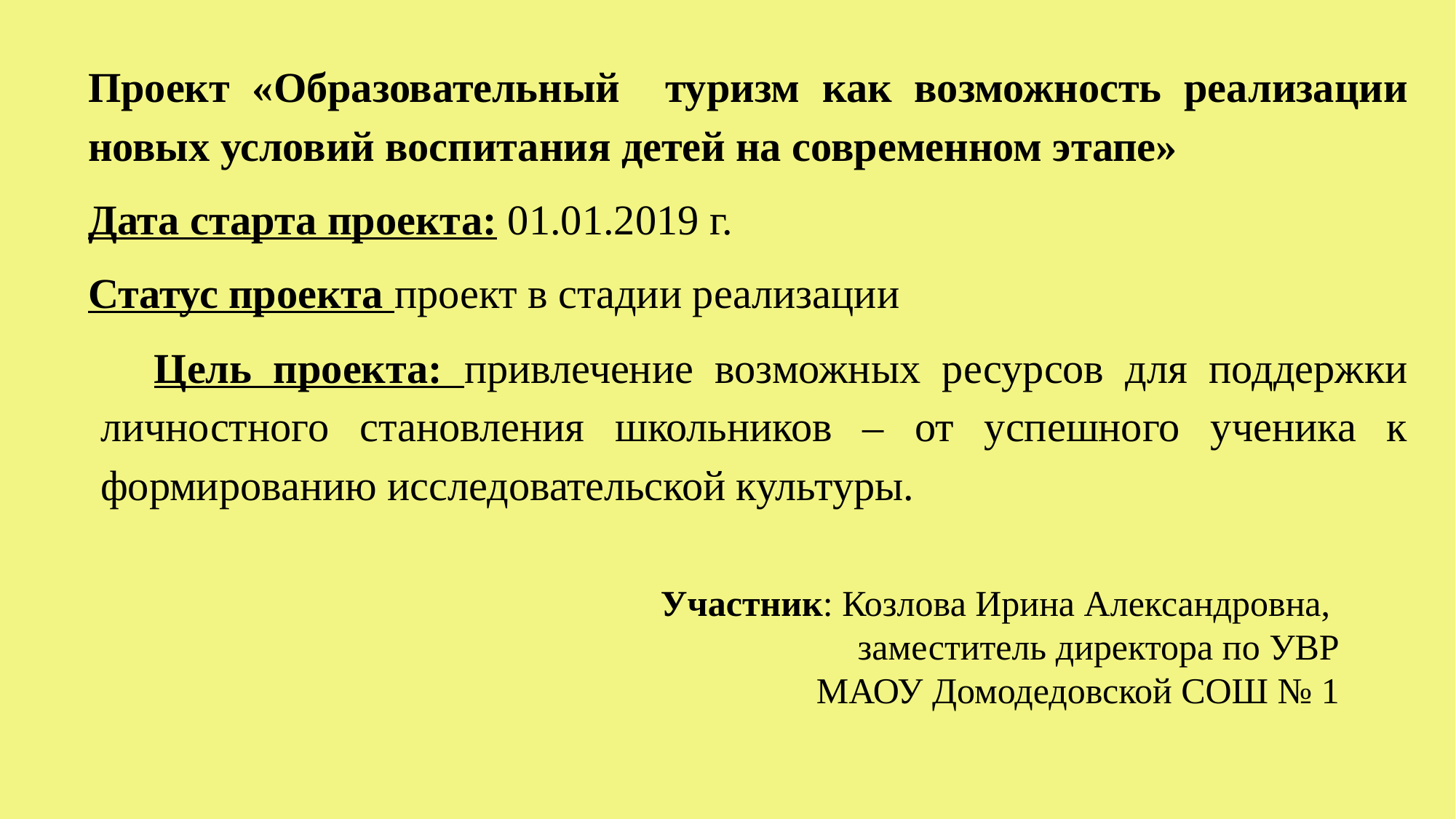

Проект «Образовательный  туризм как возможность реализации новых условий воспитания детей на современном этапе»
Дата старта проекта: 01.01.2019 г.
Статус проекта проект в стадии реализации
Цель проекта: привлечение возможных ресурсов для поддержки личностного становления школьников – от успешного ученика к формированию исследовательской культуры.
Участник: Козлова Ирина Александровна,
заместитель директора по УВР
МАОУ Домодедовской СОШ № 1